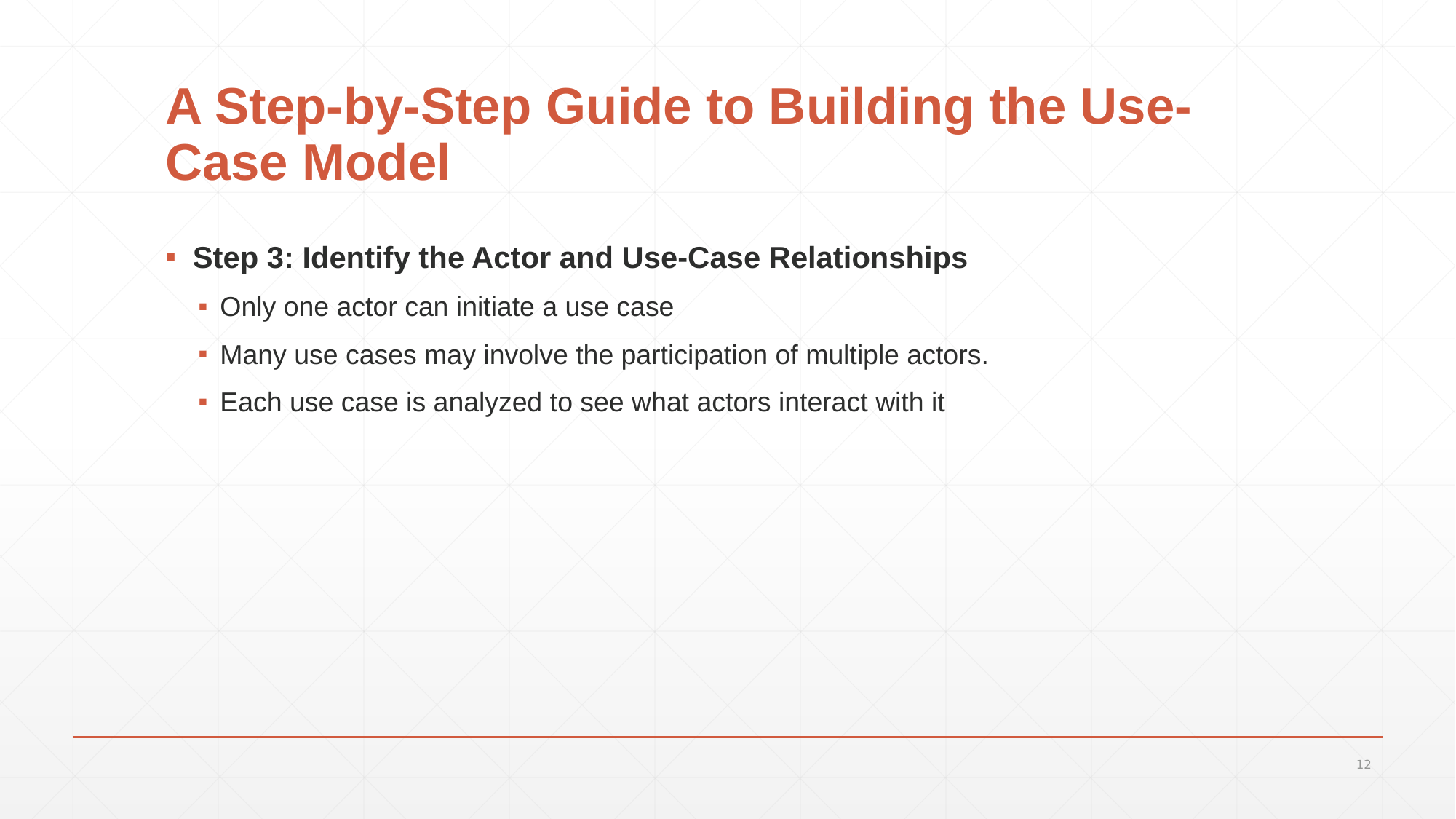

# A Step-by-Step Guide to Building the Use-Case Model
Step 3: Identify the Actor and Use-Case Relationships
Only one actor can initiate a use case
Many use cases may involve the participation of multiple actors.
Each use case is analyzed to see what actors interact with it
12